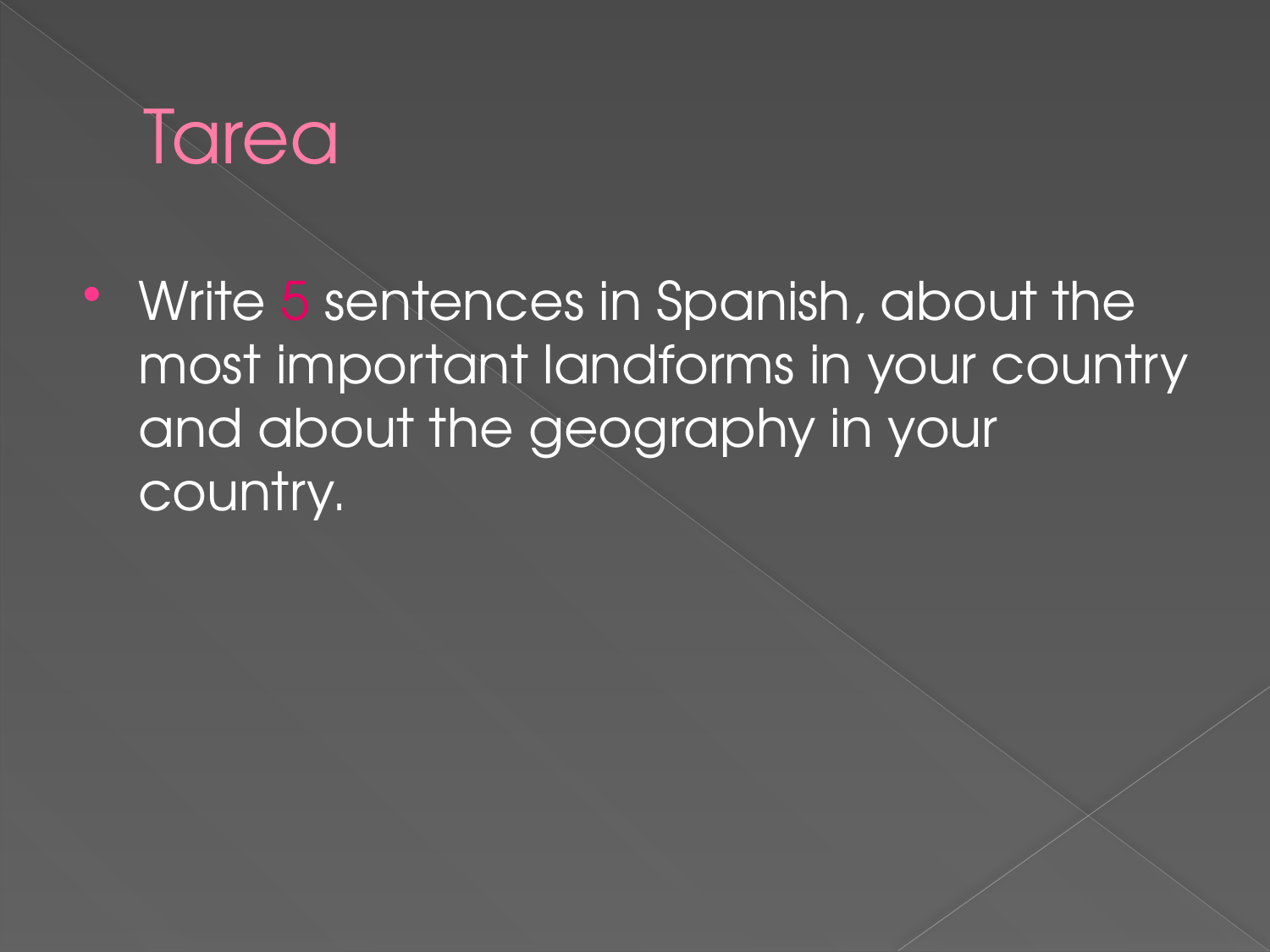

# Tarea
Write 5 sentences in Spanish, about the most important landforms in your country and about the geography in your country.